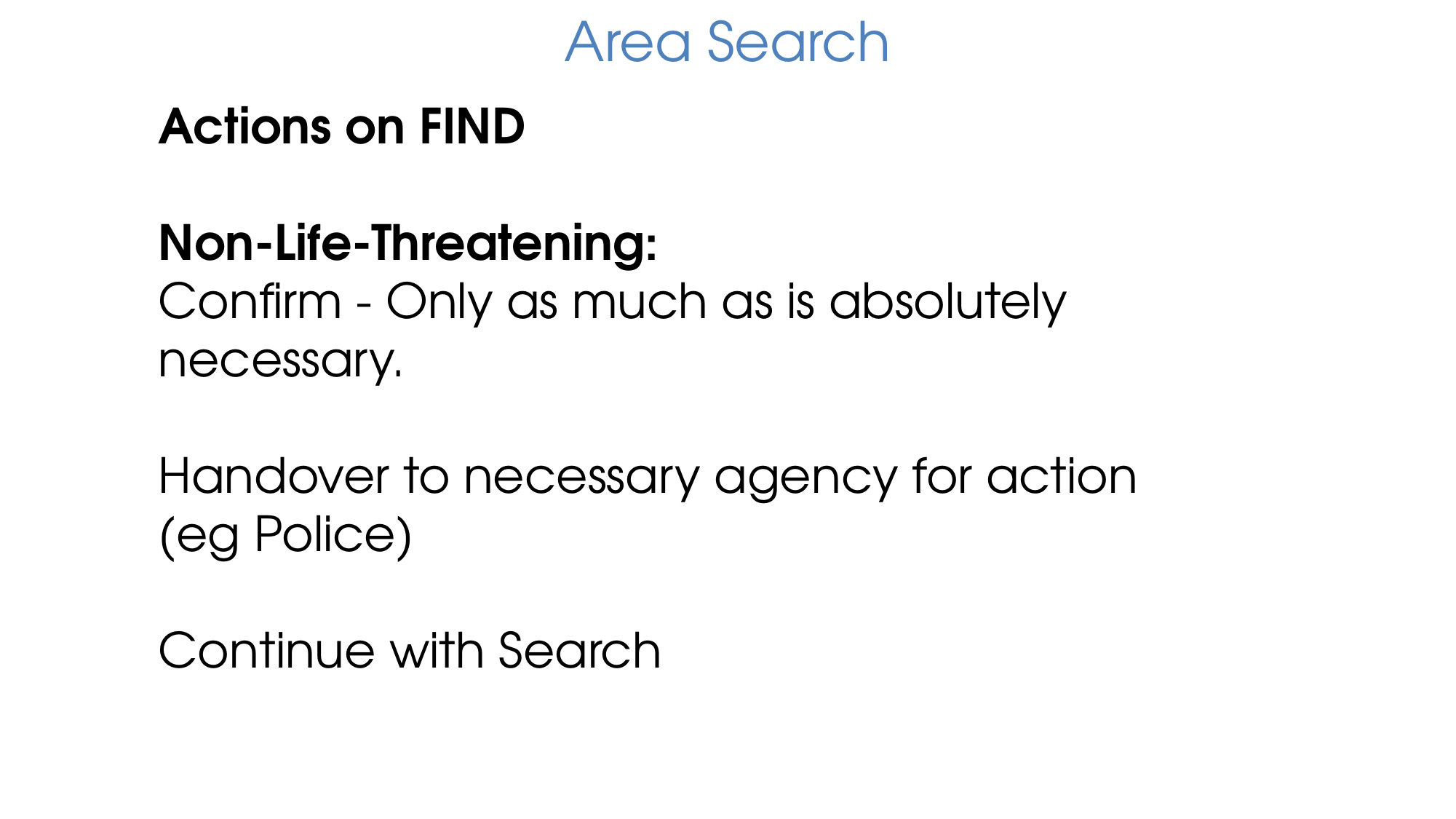

Area Search

Actions on FIND

Non-Life-Threatening:
Confirm - Only as much as is absolutely necessary.

Handover to necessary agency for action (eg Police)

Continue with Search